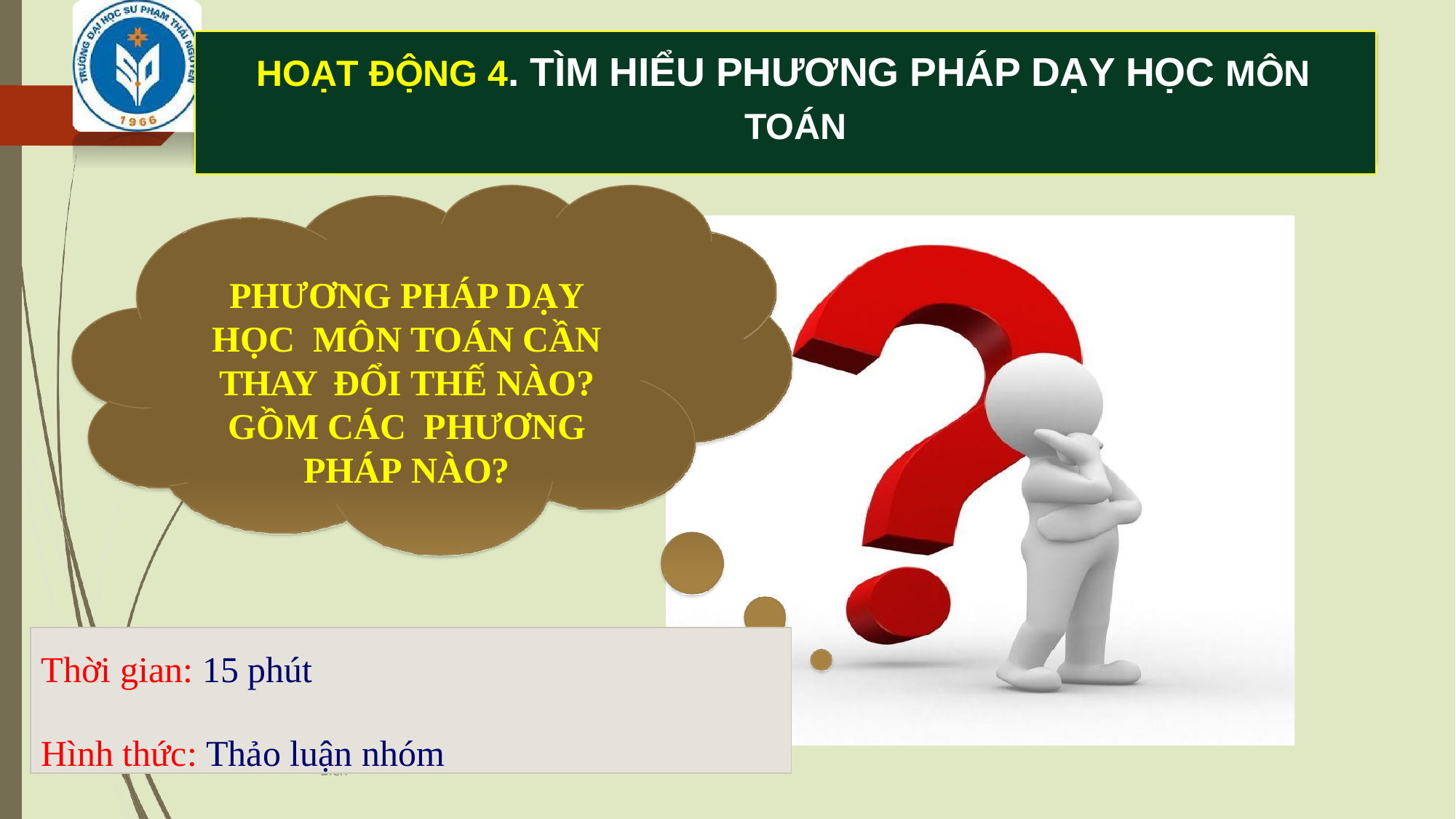

# HOẠT ĐỘNG 4. TÌM HIỂU PHƯƠNG PHÁP DẠY HỌC MÔN  TOÁN

PHƯƠNG PHÁP DẠY HỌC  MÔN TOÁN CẦN THAY  ĐỔI THẾ NÀO? GỒM CÁC  PHƯƠNG PHÁP NÀO?

Thời gian: 15 phút

Hình thức: Thảo luận nhóm

LTT Hương, TN Bích